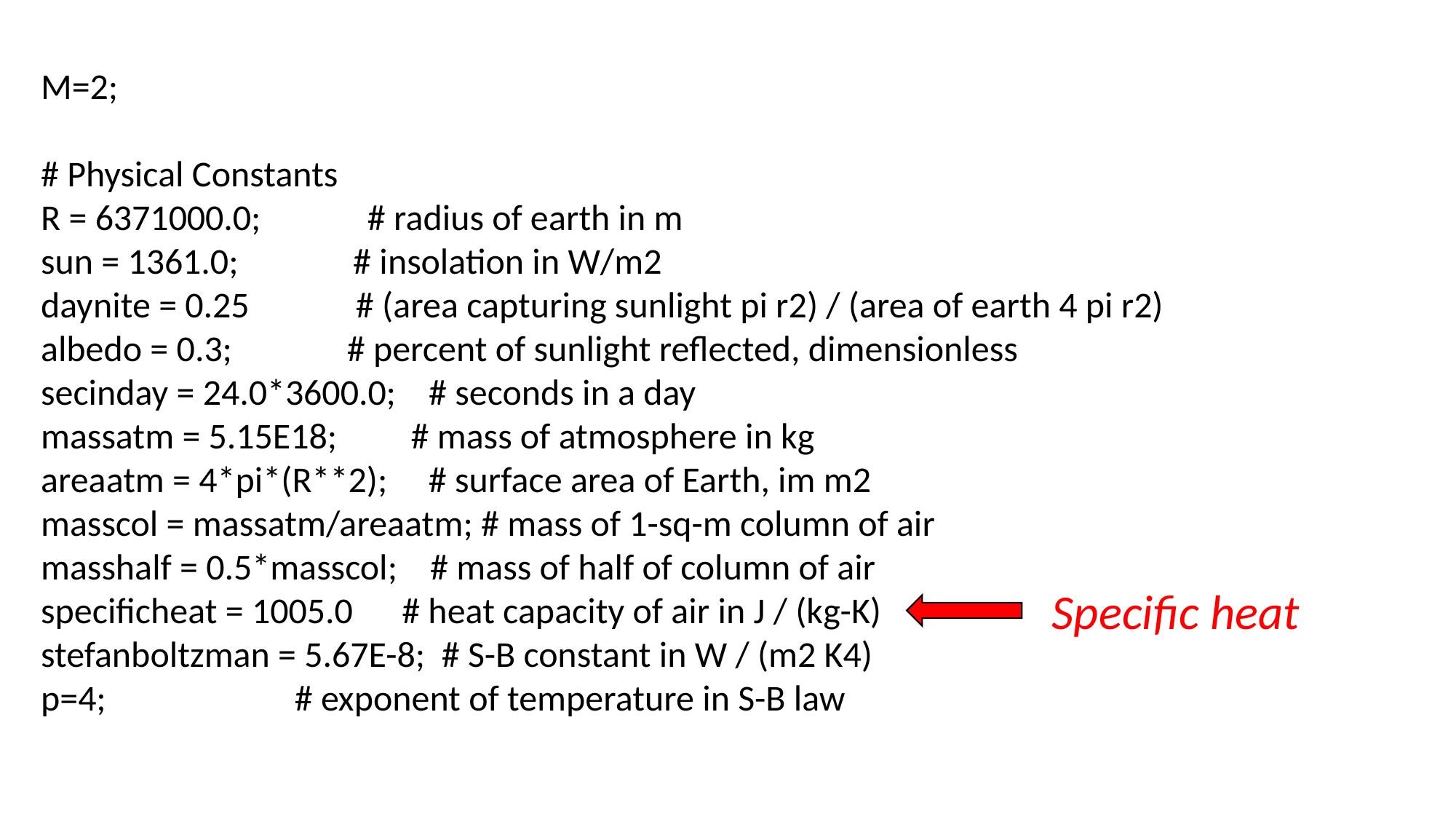

M=2;

# Physical Constants
R = 6371000.0;             # radius of earth in m
sun = 1361.0;              # insolation in W/m2
daynite = 0.25             # (area capturing sunlight pi r2) / (area of earth 4 pi r2)
albedo = 0.3;              # percent of sunlight reflected, dimensionless
secinday = 24.0*3600.0;    # seconds in a day
massatm = 5.15E18;         # mass of atmosphere in kg
areaatm = 4*pi*(R**2);     # surface area of Earth, im m2
masscol = massatm/areaatm; # mass of 1-sq-m column of air
masshalf = 0.5*masscol;    # mass of half of column of air
specificheat = 1005.0      # heat capacity of air in J / (kg-K)
stefanboltzman = 5.67E-8;  # S-B constant in W / (m2 K4)
p=4;                       # exponent of temperature in S-B law
Specific heat